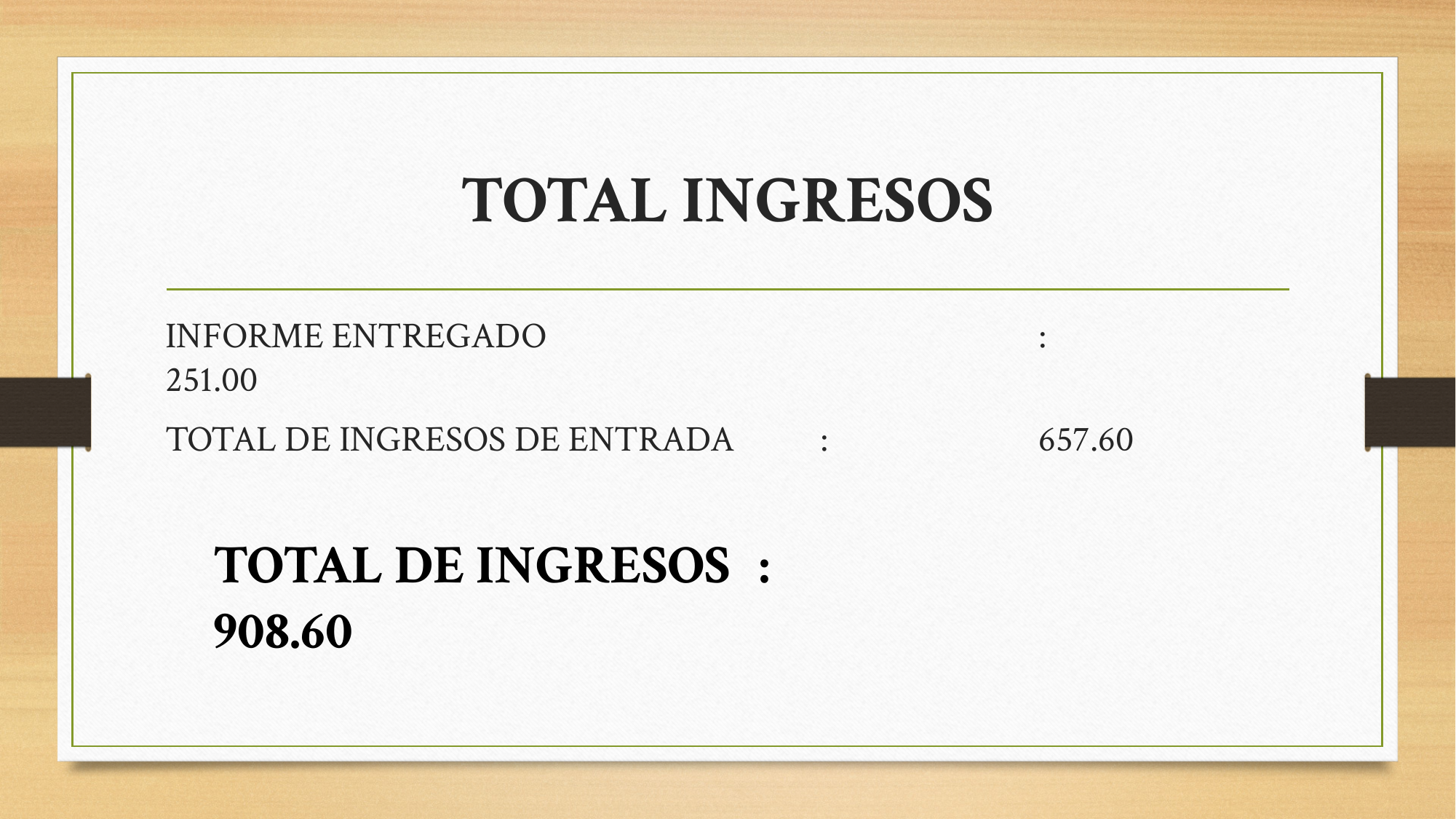

# TOTAL INGRESOS
INFORME ENTREGADO					:		251.00
TOTAL DE INGRESOS DE ENTRADA	:		657.60
TOTAL DE INGRESOS	:		908.60